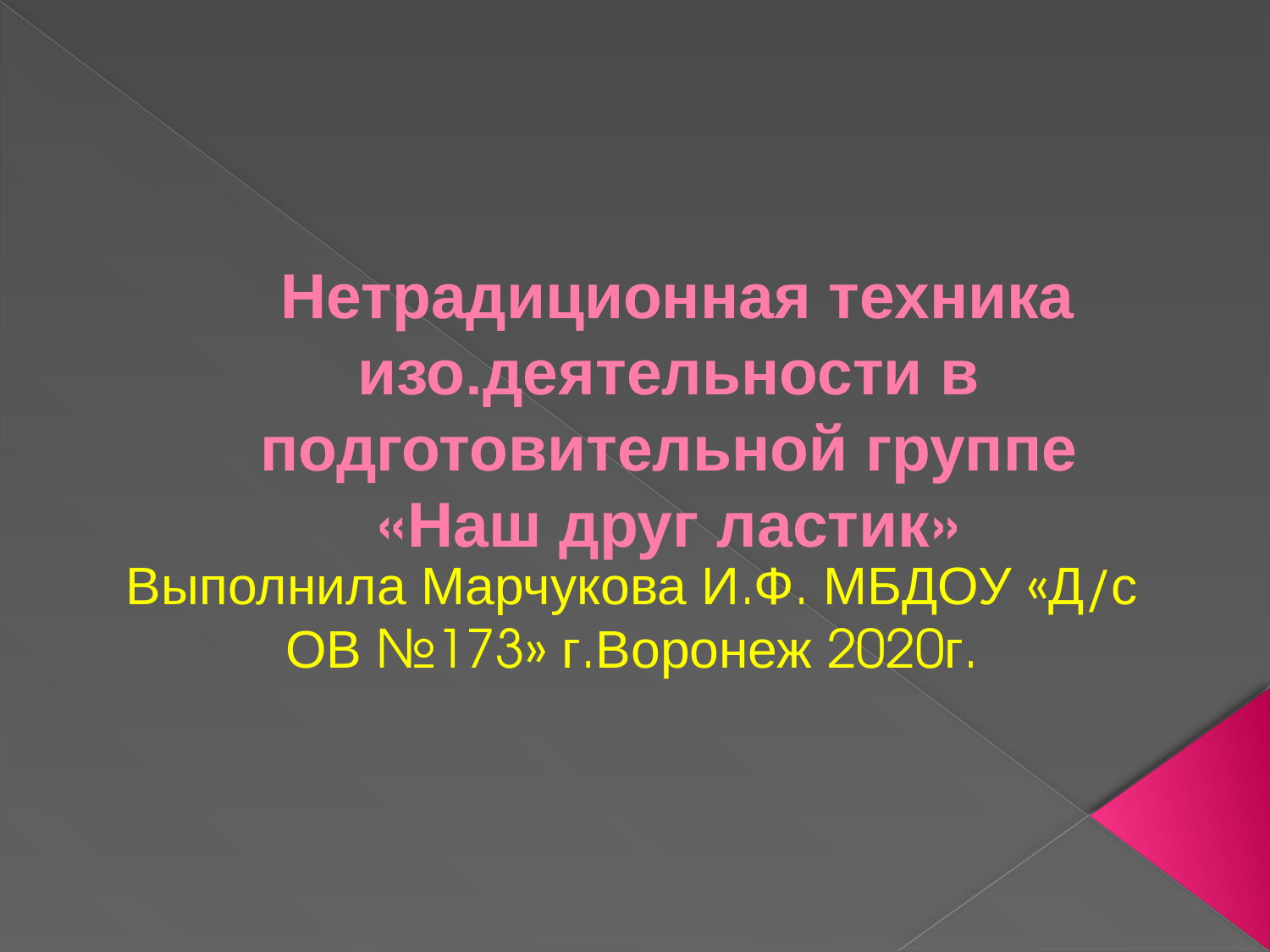

# Нетрадиционная техника изо.деятельности в подготовительной группе «Наш друг ластик»
Выполнила Марчукова И.Ф. МБДОУ «Д/с ОВ №173» г.Воронеж 2020г.